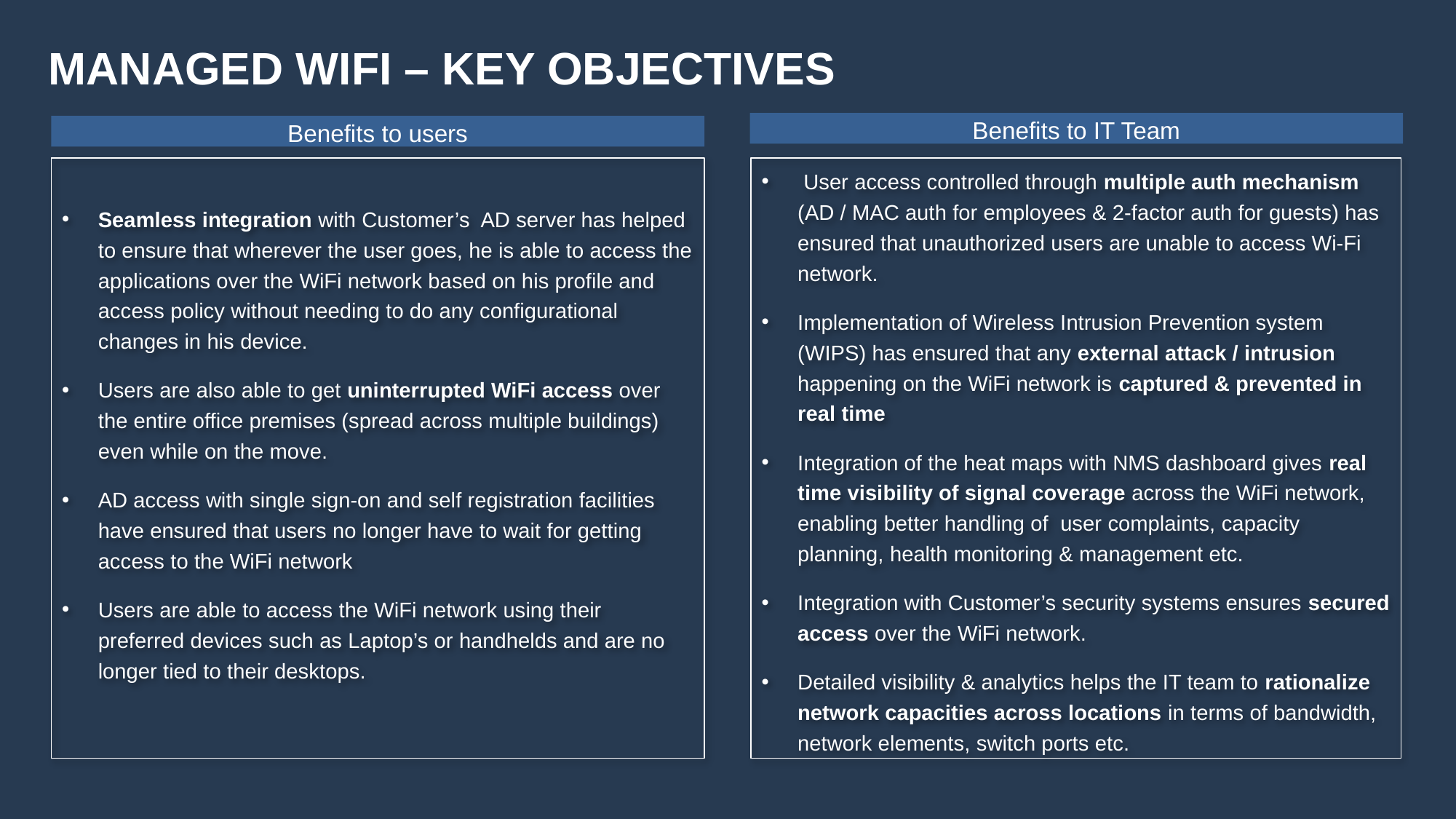

MANAGED WIFI – KEY OBJECTIVES
Benefits to IT Team
Benefits to users
 User access controlled through multiple auth mechanism (AD / MAC auth for employees & 2-factor auth for guests) has ensured that unauthorized users are unable to access Wi-Fi network.
Implementation of Wireless Intrusion Prevention system (WIPS) has ensured that any external attack / intrusion happening on the WiFi network is captured & prevented in real time
Integration of the heat maps with NMS dashboard gives real time visibility of signal coverage across the WiFi network, enabling better handling of  user complaints, capacity planning, health monitoring & management etc.
Integration with Customer’s security systems ensures secured access over the WiFi network.
Detailed visibility & analytics helps the IT team to rationalize network capacities across locations in terms of bandwidth, network elements, switch ports etc.

Seamless integration with Customer’s  AD server has helped  to ensure that wherever the user goes, he is able to access the applications over the WiFi network based on his profile and access policy without needing to do any configurational changes in his device.
Users are also able to get uninterrupted WiFi access over the entire office premises (spread across multiple buildings) even while on the move.
AD access with single sign-on and self registration facilities have ensured that users no longer have to wait for getting access to the WiFi network
Users are able to access the WiFi network using their preferred devices such as Laptop’s or handhelds and are no longer tied to their desktops.